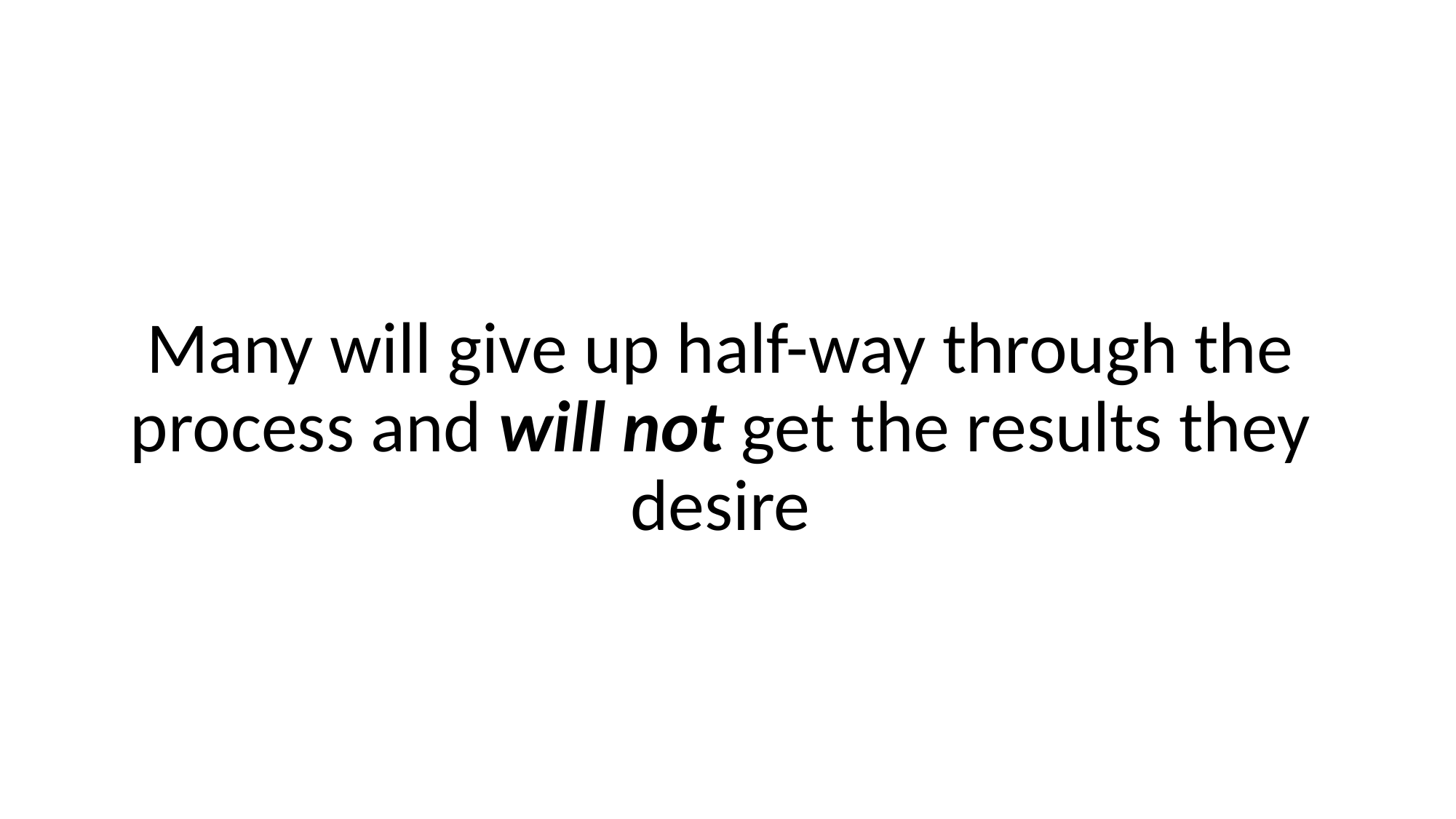

Many will give up half-way through the process and will not get the results they desire